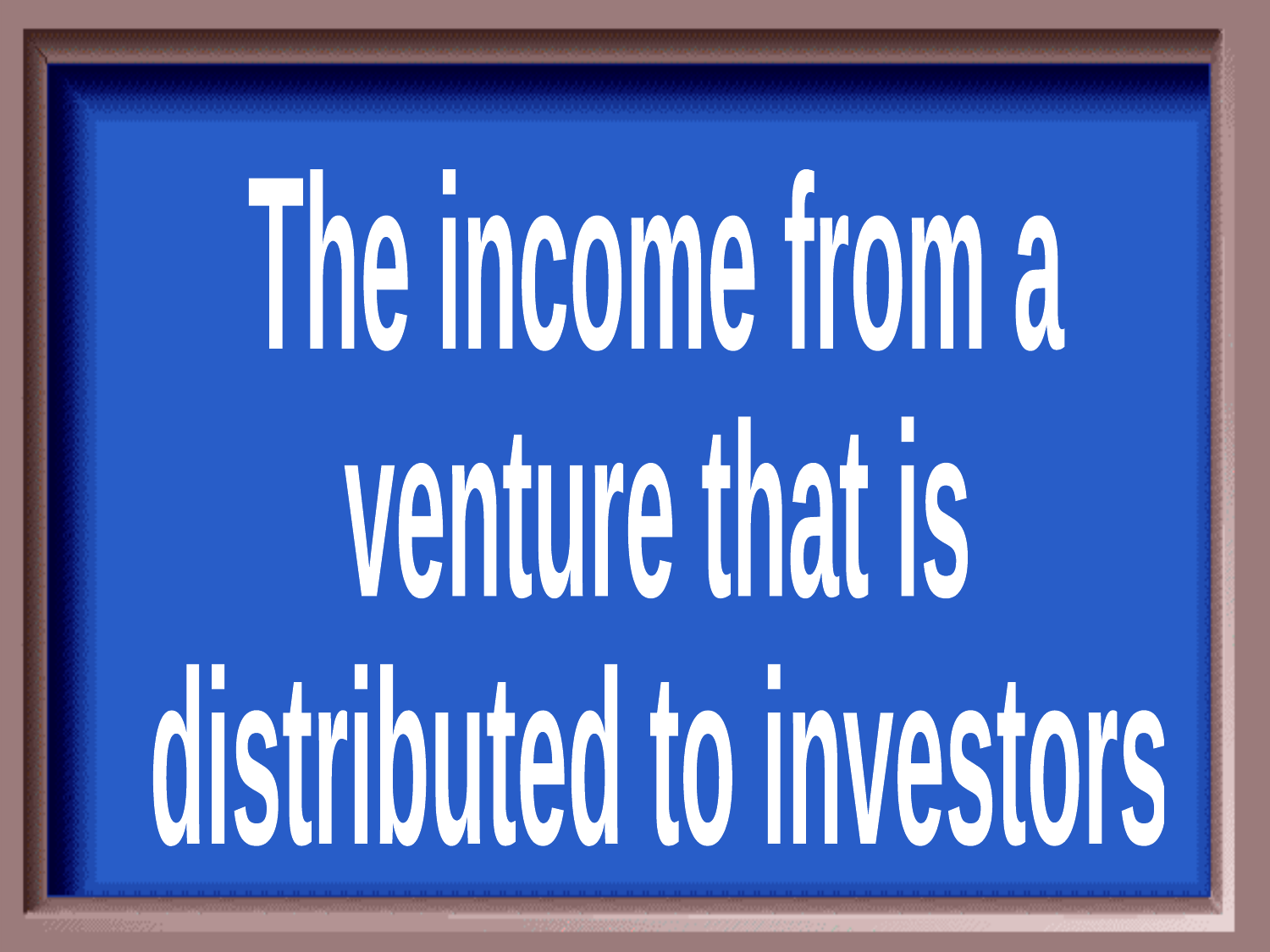

The income from a
venture that is
distributed to investors